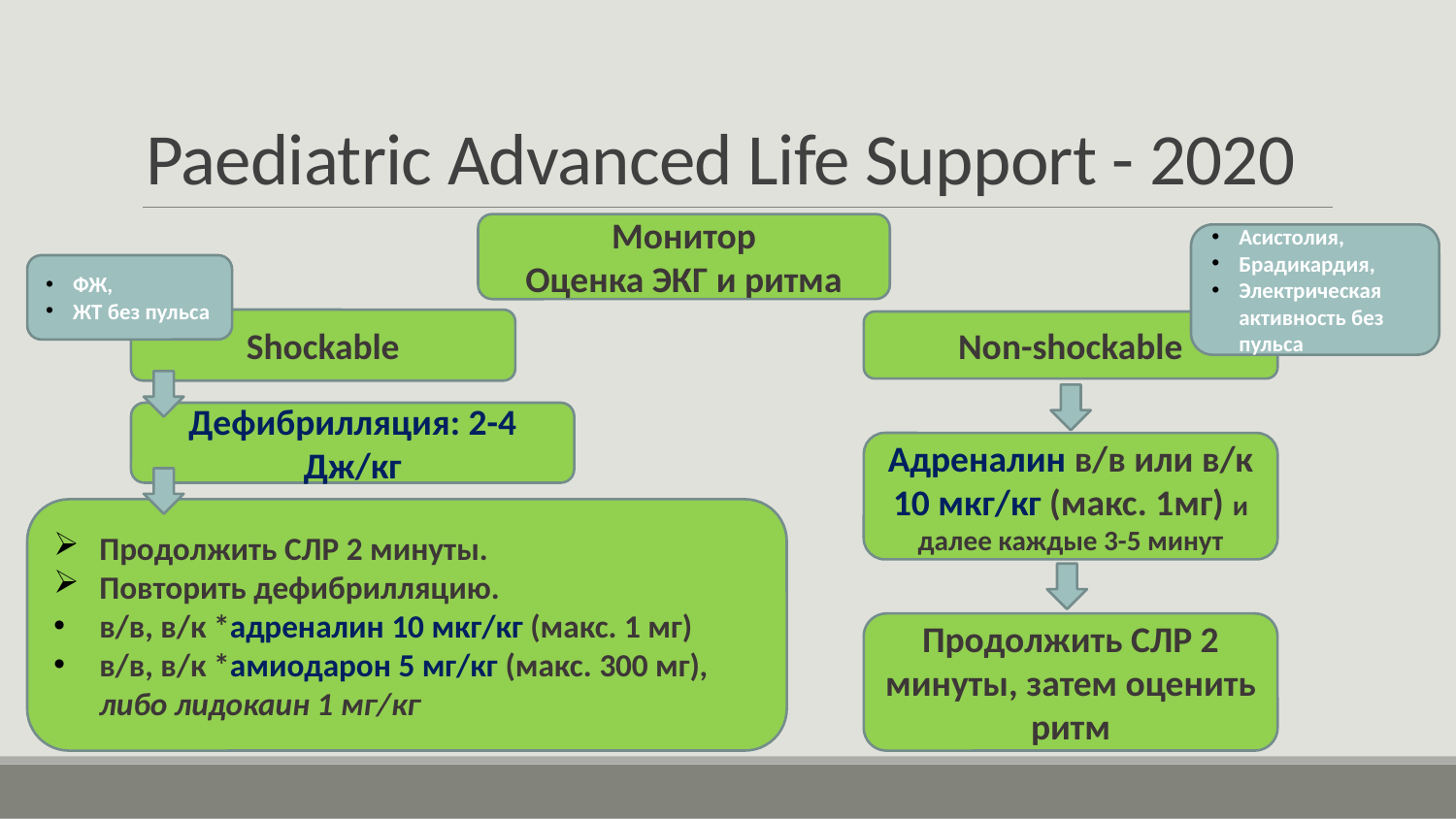

# Paediatric Advanced Life Support - 2020
Монитор
Оценка ЭКГ и ритма
Асистолия,
Брадикардия,
Электрическая активность без пульса
ФЖ,
ЖТ без пульса
Shockable
Non-shockable

Дефибрилляция: 2-4 Дж/кг
Адреналин в/в или в/к 10 мкг/кг (макс. 1мг) и далее каждые 3-5 минут

Продолжить СЛР 2 минуты.
Повторить дефибрилляцию.
в/в, в/к *адреналин 10 мкг/кг (макс. 1 мг)
в/в, в/к *амиодарон 5 мг/кг (макс. 300 мг), либо лидокаин 1 мг/кг

Продолжить СЛР 2 минуты, затем оценить ритм